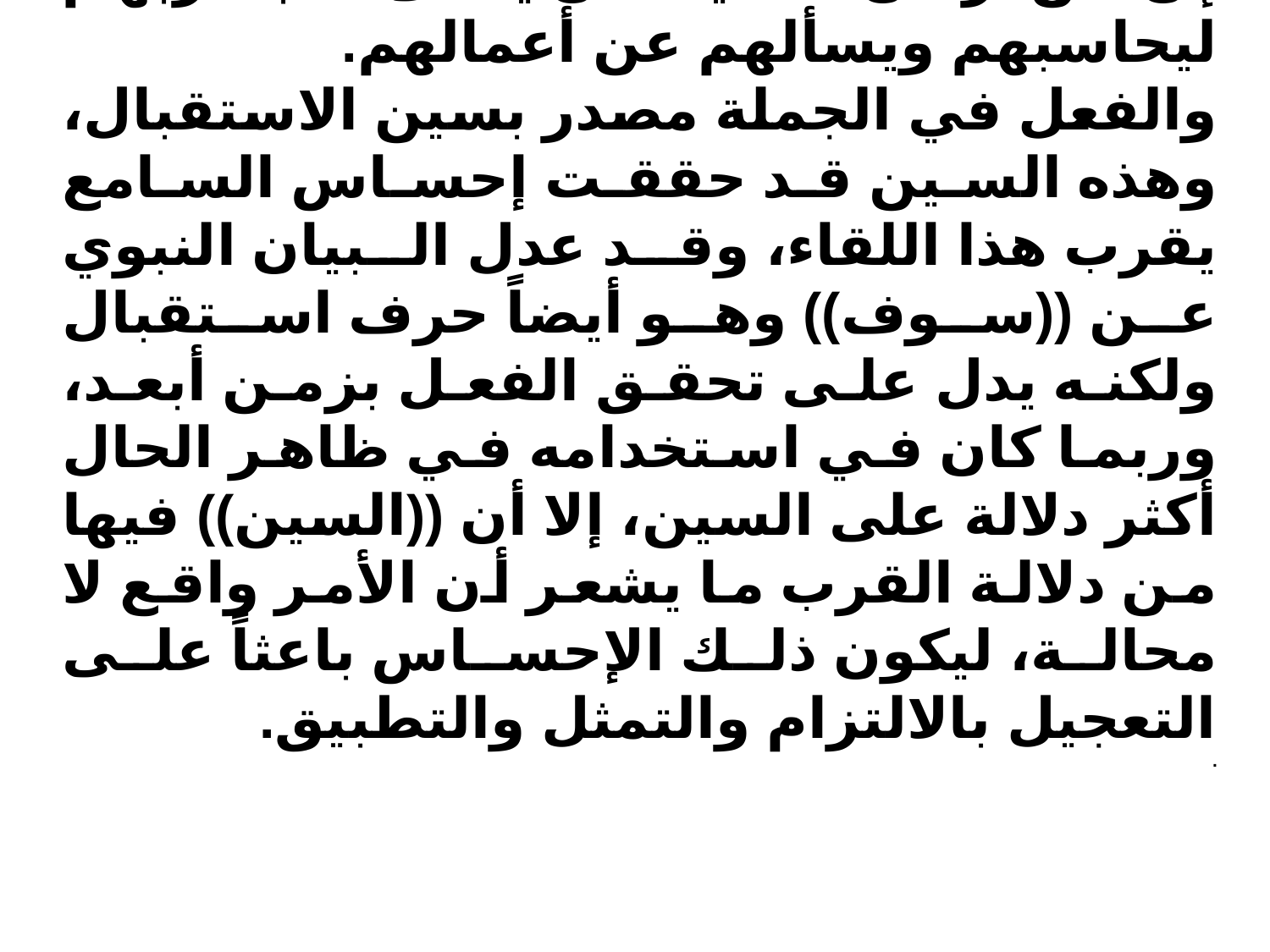

إن من أركان العقيدة أن يلقى العباد ربهم ليحاسبهم ويسألهم عن أعمالهم.
والفعل في الجملة مصدر بسين الاستقبال، وهذه السين قد حققت إحساس السامع يقرب هذا اللقاء، وقد عدل البيان النبوي عن ((سوف)) وهو أيضاً حرف استقبال ولكنه يدل على تحقق الفعل بزمن أبعد، وربما كان في استخدامه في ظاهر الحال أكثر دلالة على السين، إلا أن ((السين)) فيها من دلالة القرب ما يشعر أن الأمر واقع لا محالة، ليكون ذلك الإحساس باعثاً على التعجيل بالالتزام والتمثل والتطبيق.
.